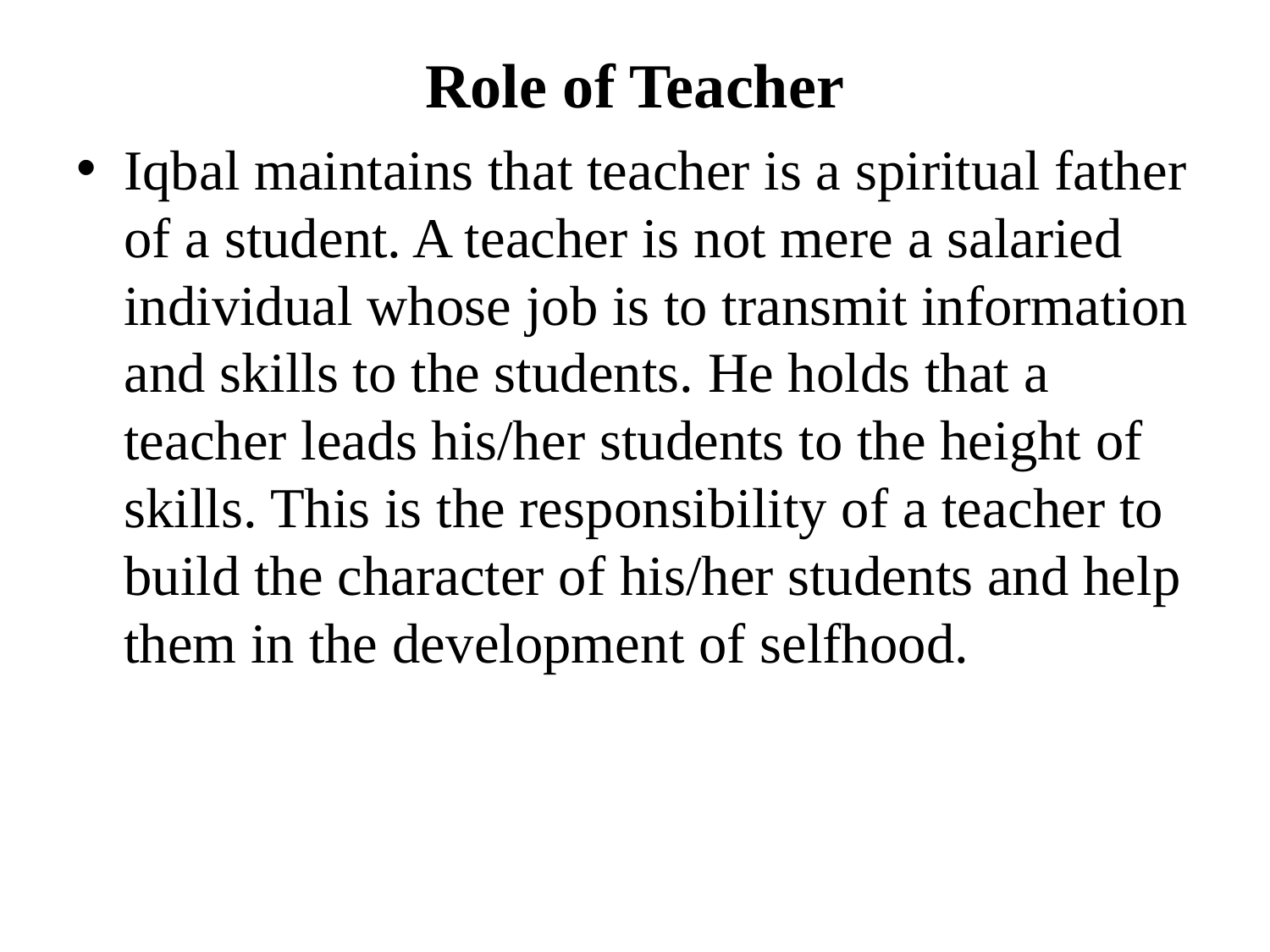

# Role of Teacher
Iqbal maintains that teacher is a spiritual father of a student. A teacher is not mere a salaried individual whose job is to transmit information and skills to the students. He holds that a teacher leads his/her students to the height of skills. This is the responsibility of a teacher to build the character of his/her students and help them in the development of selfhood.